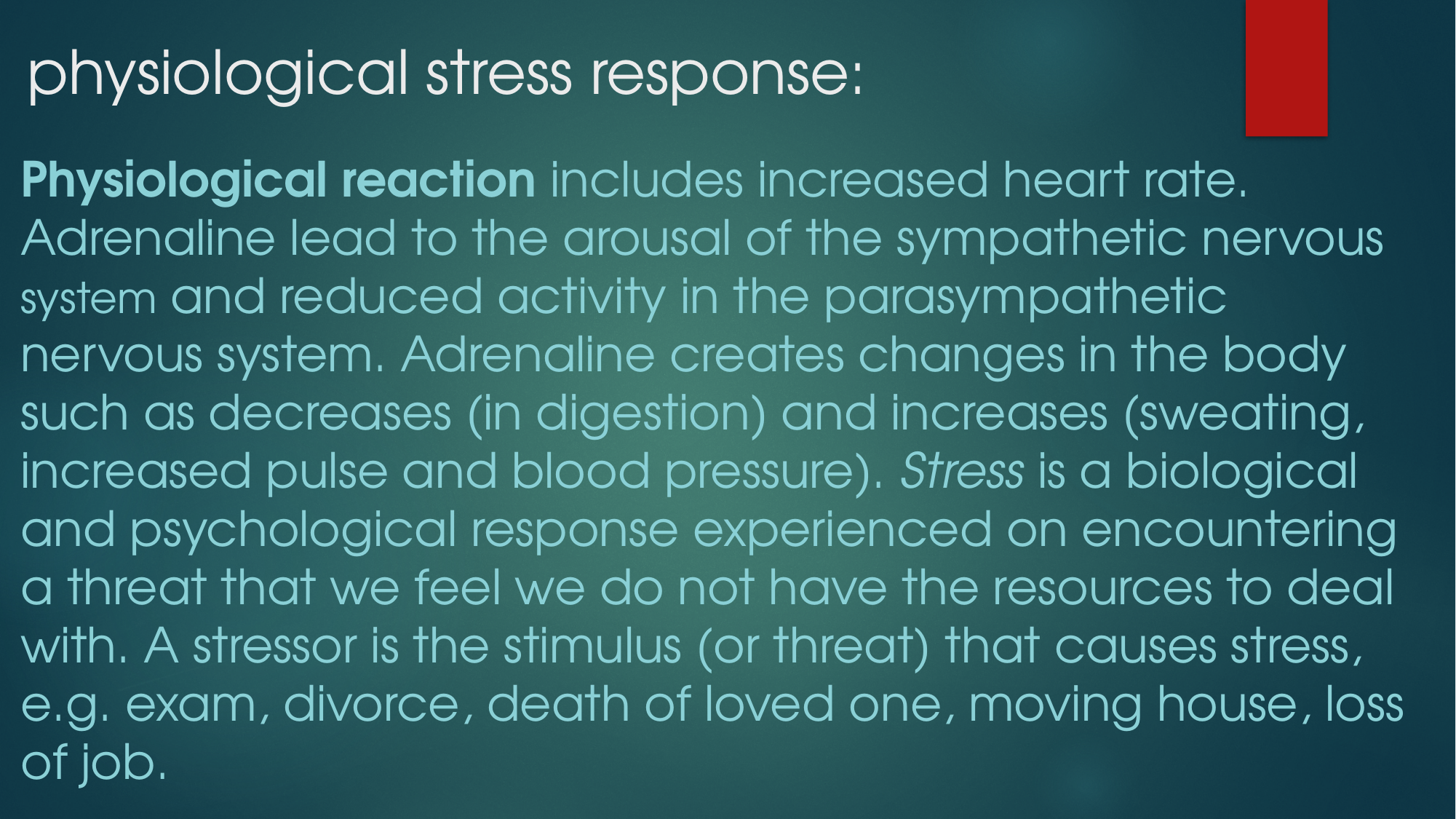

# physiological stress response:
Physiological reaction includes increased heart rate. Adrenaline lead to the arousal of the sympathetic nervous system and reduced activity in the parasympathetic nervous system. Adrenaline creates changes in the body such as decreases (in digestion) and increases (sweating, increased pulse and blood pressure). Stress is a biological and psychological response experienced on encountering a threat that we feel we do not have the resources to deal with. A stressor is the stimulus (or threat) that causes stress, e.g. exam, divorce, death of loved one, moving house, loss of job.
Sudden and severe stress generally produces: